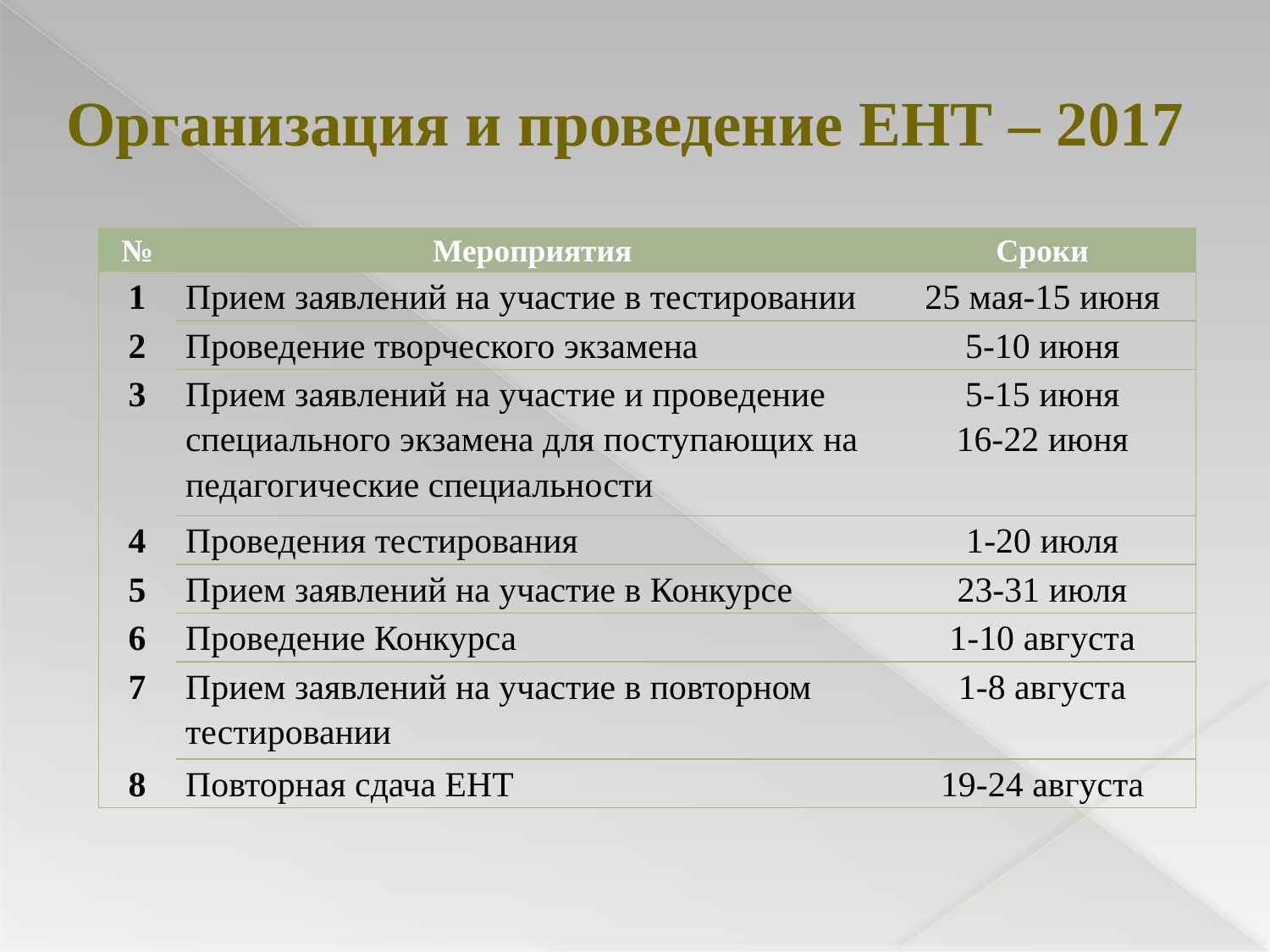

Организация и проведение ЕНТ – 2017

| № | Мероприятия | Сроки |
| --- | --- | --- |
| 1 | Прием заявлений на участие в тестировании | 25 мая-15 июня |
| 2 | Проведение творческого экзамена | 5-10 июня |
| 3 | Прием заявлений на участие и проведение специального экзамена для поступающих на педагогические специальности | 5-15 июня 16-22 июня |
| 4 | Проведения тестирования | 1-20 июля |
| 5 | Прием заявлений на участие в Конкурсе | 23-31 июля |
| 6 | Проведение Конкурса | 1-10 августа |
| 7 | Прием заявлений на участие в повторном тестировании | 1-8 августа |
| 8 | Повторная сдача ЕНТ | 19-24 августа |